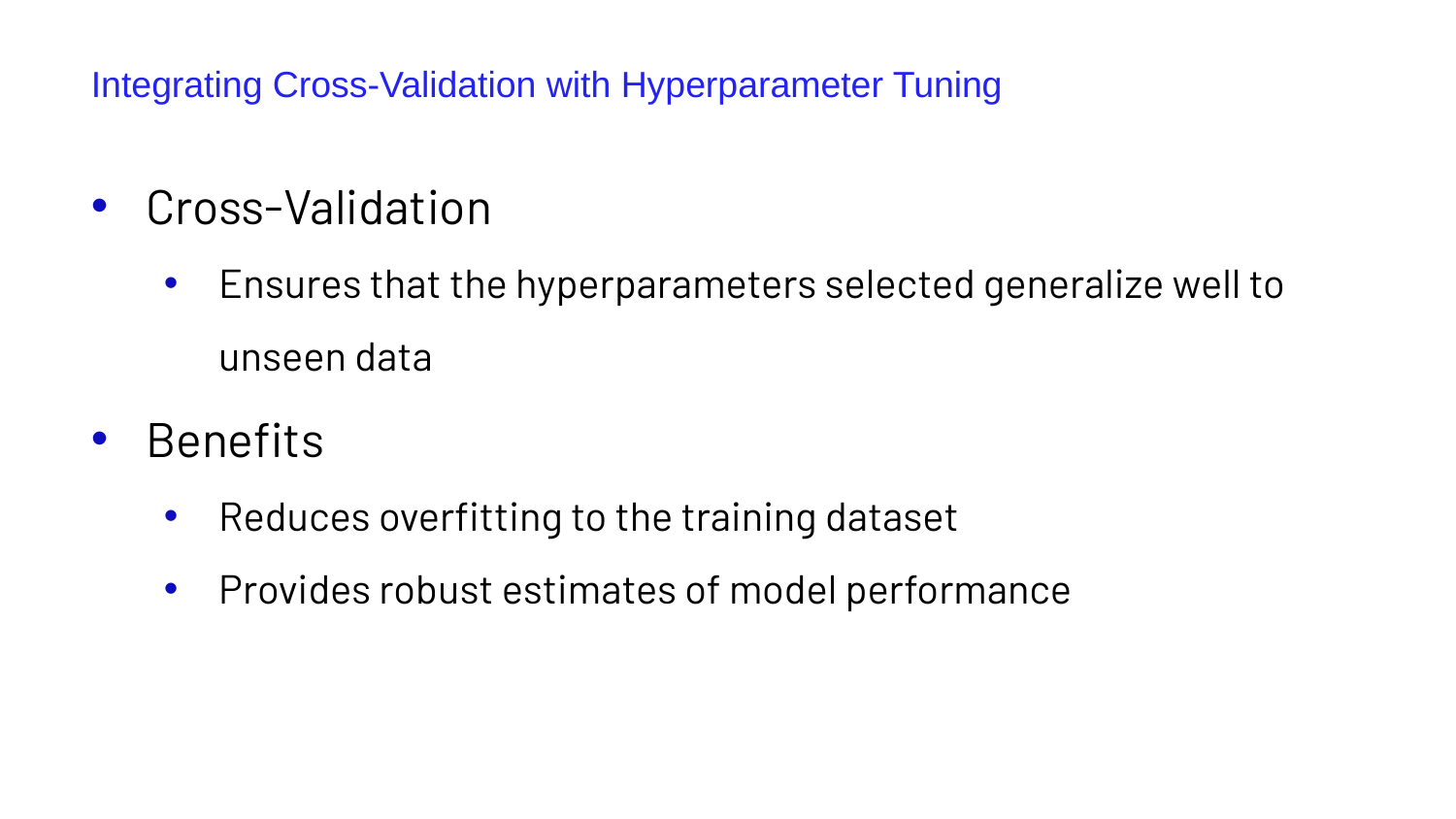

Integrating Cross-Validation with Hyperparameter Tuning
Cross-Validation
Ensures that the hyperparameters selected generalize well to unseen data
Benefits
Reduces overfitting to the training dataset
Provides robust estimates of model performance